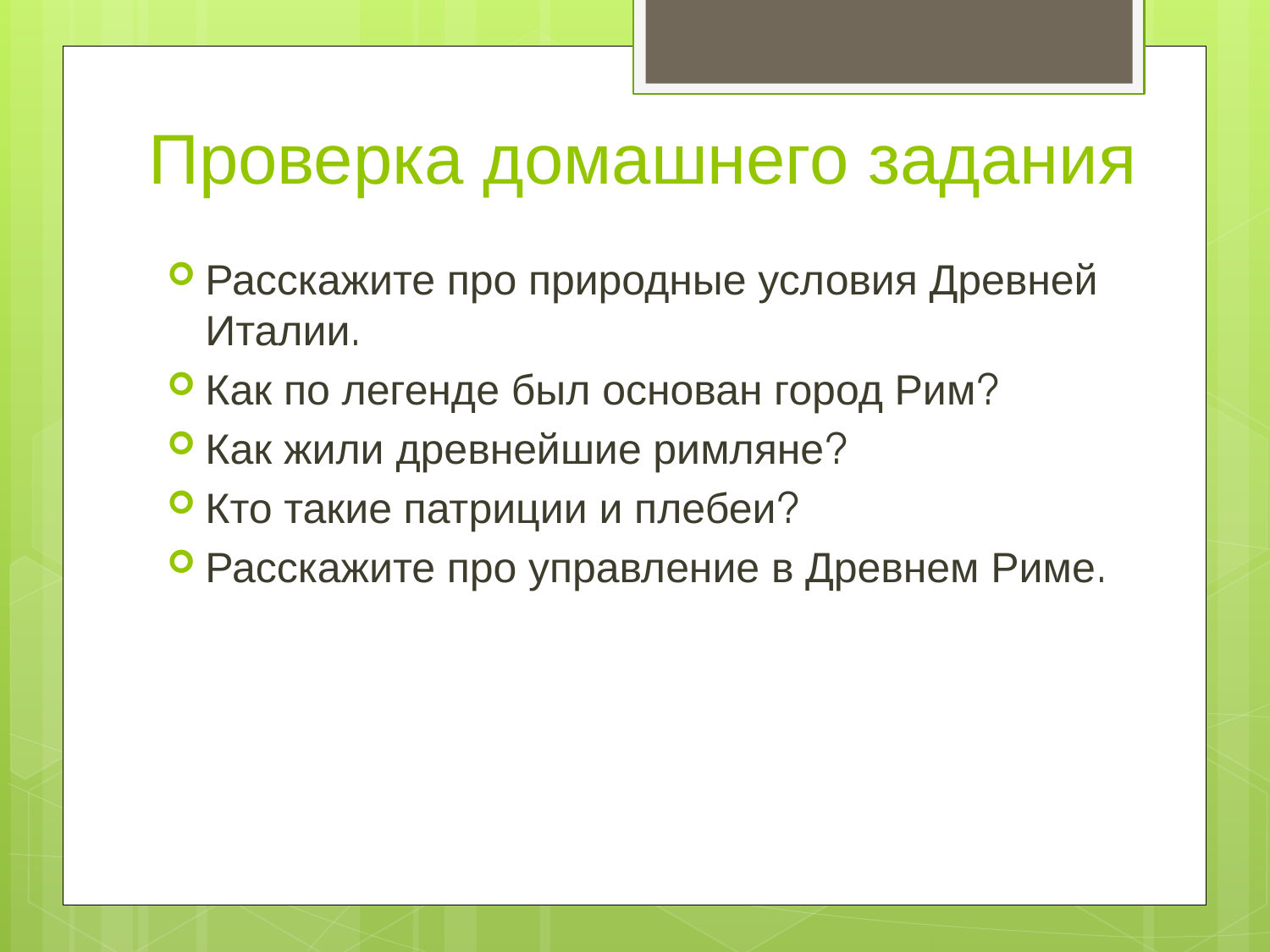

# Проверка домашнего задания
Расскажите про природные условия Древней Италии.
Как по легенде был основан город Рим?
Как жили древнейшие римляне?
Кто такие патриции и плебеи?
Расскажите про управление в Древнем Риме.